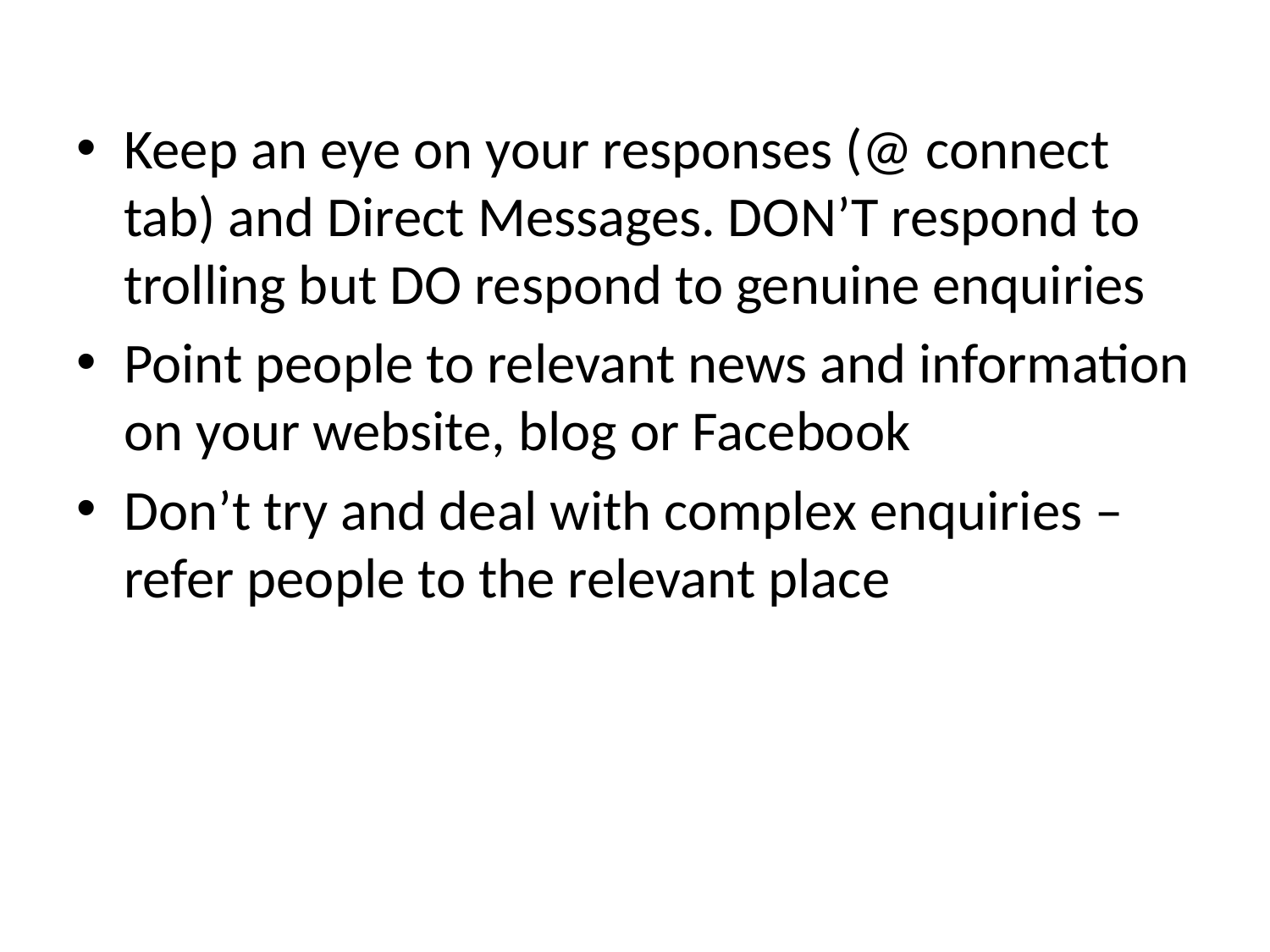

Keep an eye on your responses (@ connect tab) and Direct Messages. DON’T respond to trolling but DO respond to genuine enquiries
Point people to relevant news and information on your website, blog or Facebook
Don’t try and deal with complex enquiries – refer people to the relevant place